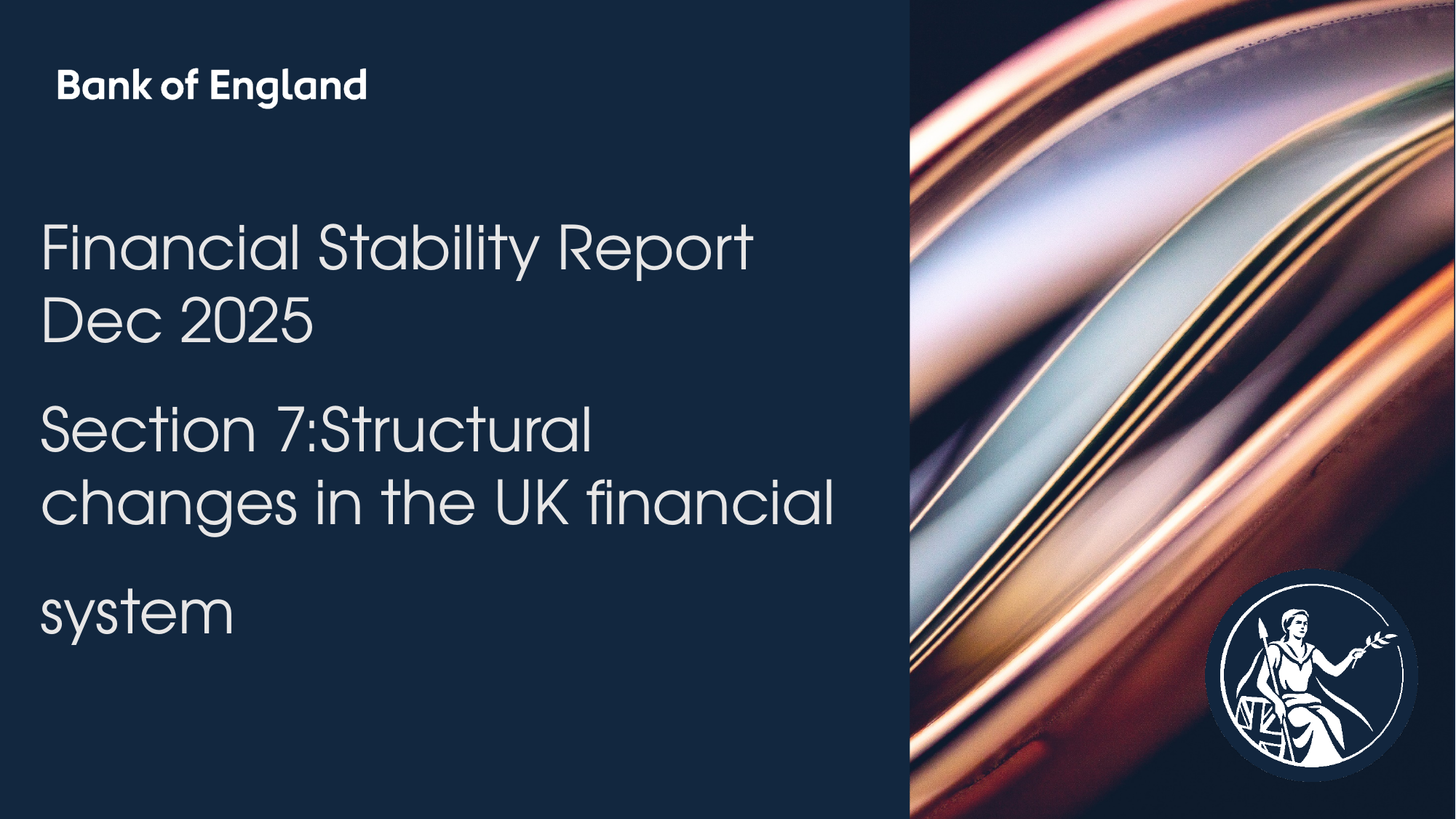

Financial Stability Report
Dec 2025
Section 7:Structural changes in the UK financial
system